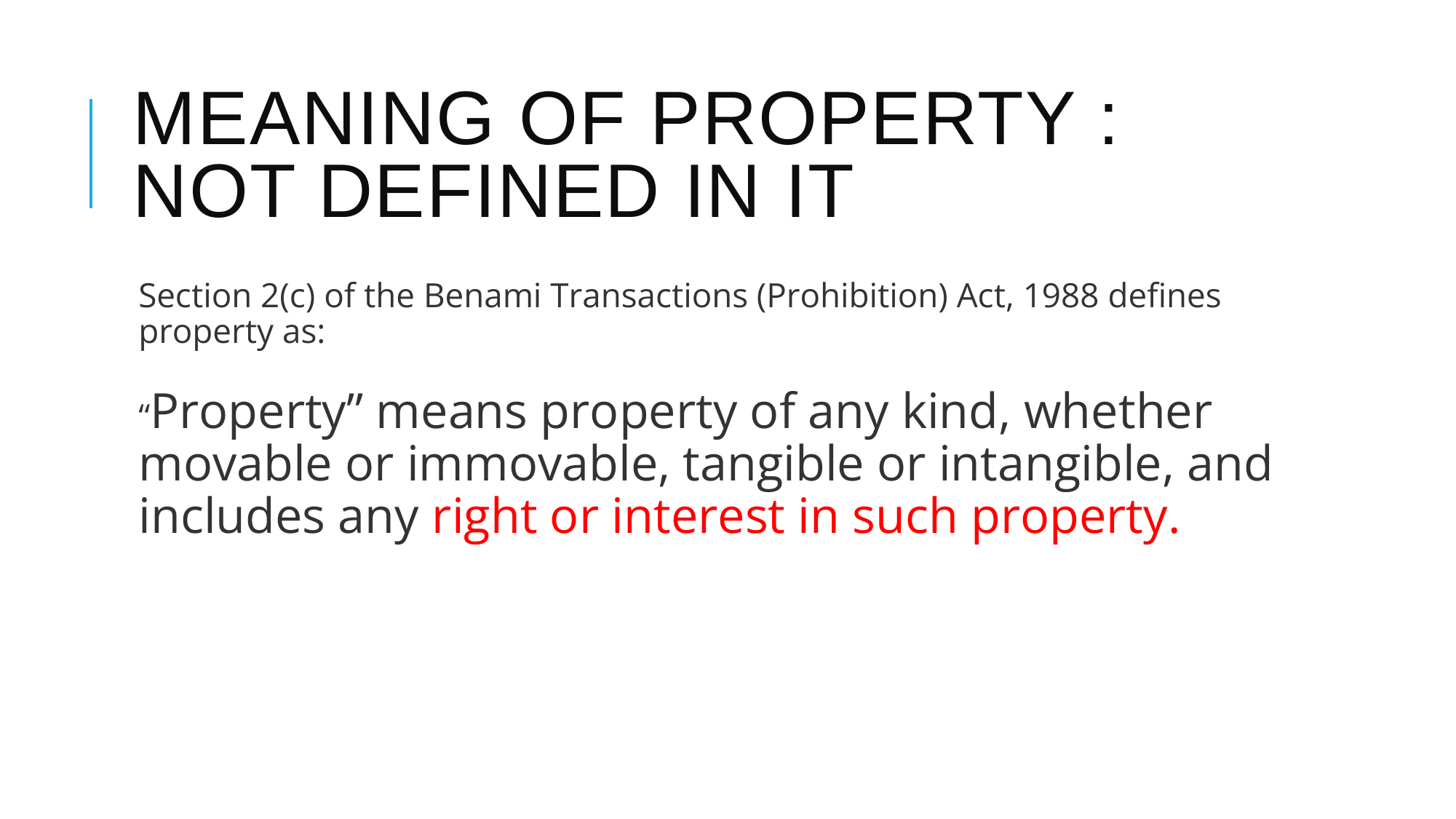

# Meaning of property : not defined in It
Section 2(c) of the Benami Transactions (Prohibition) Act, 1988 defines property as:
“Property” means property of any kind, whether movable or immovable, tangible or intangible, and includes any right or interest in such property.